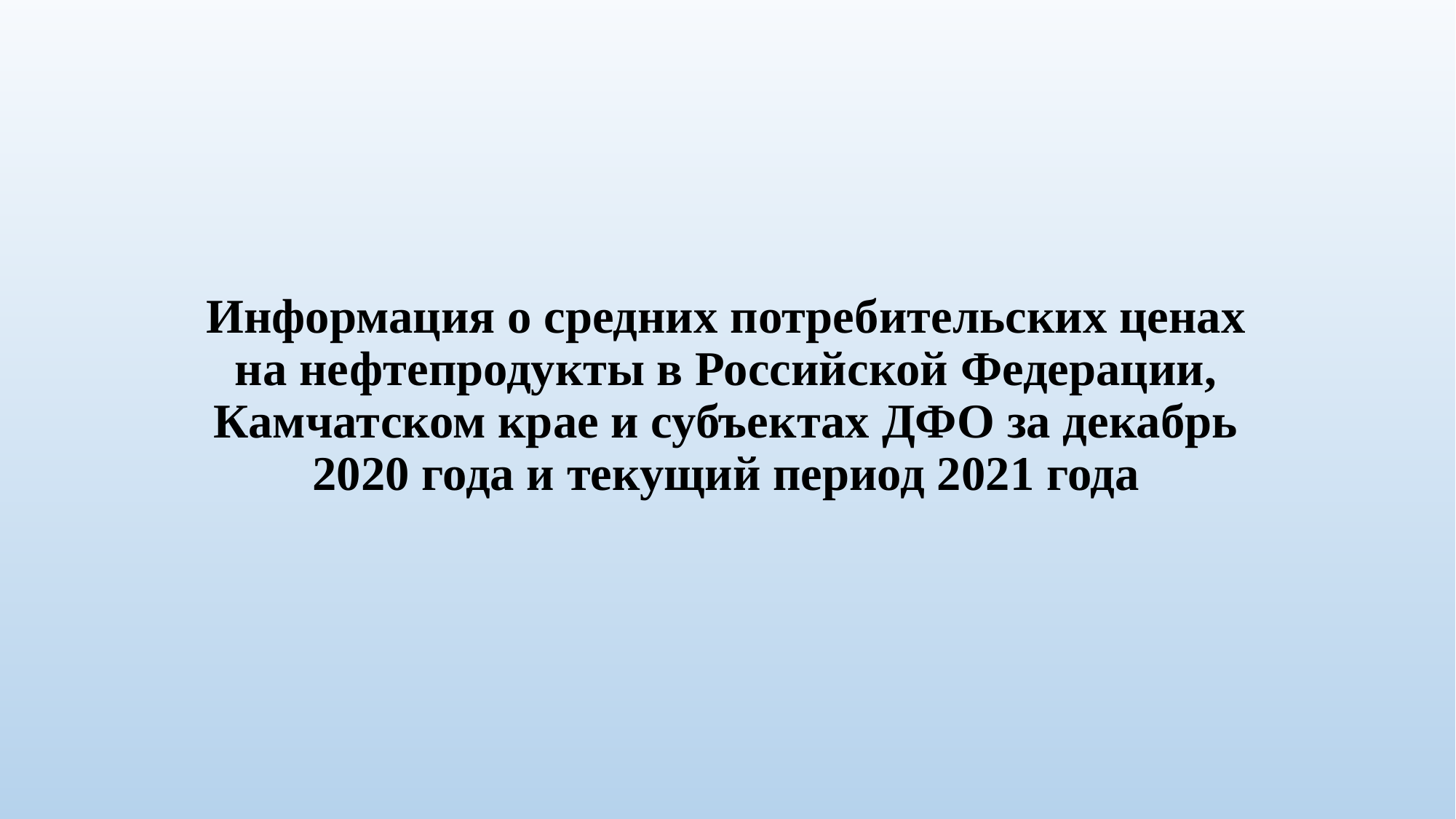

#

Информация о средних потребительских ценах на нефтепродукты в Российской Федерации, Камчатском крае и субъектах ДФО за декабрь 2020 года и текущий период 2021 года